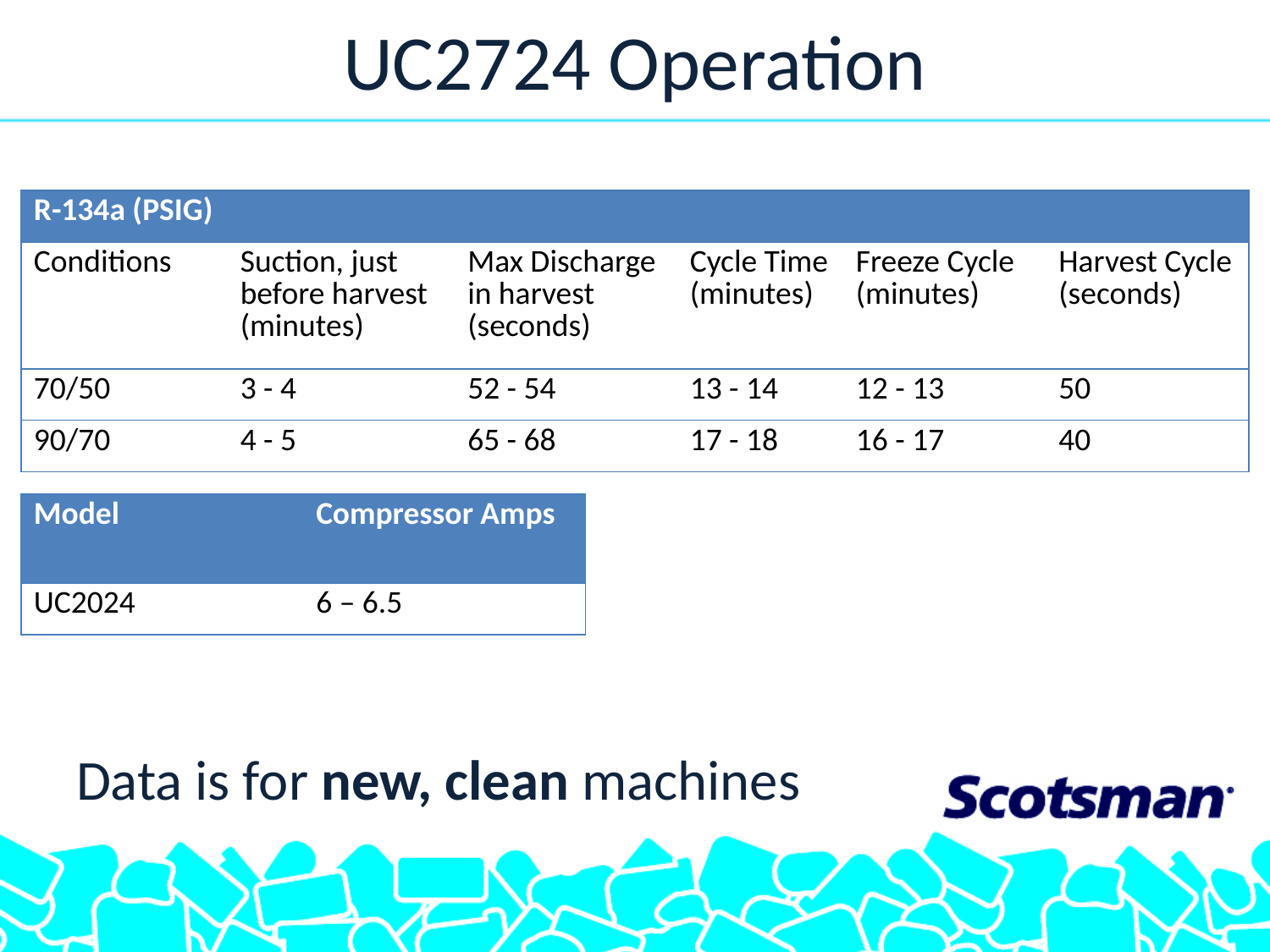

# UC2724 Operation
| R-134a (PSIG) |  |  |  |  |  |
| --- | --- | --- | --- | --- | --- |
| Conditions | Suction, just before harvest (minutes) | Max Discharge in harvest (seconds) | Cycle Time (minutes) | Freeze Cycle (minutes) | Harvest Cycle (seconds) |
| 70/50 | 3 - 4 | 52 - 54 | 13 - 14 | 12 - 13 | 50 |
| 90/70 | 4 - 5 | 65 - 68 | 17 - 18 | 16 - 17 | 40 |
| Model | Compressor Amps |
| --- | --- |
| UC2024 | 6 – 6.5 |
Data is for new, clean machines